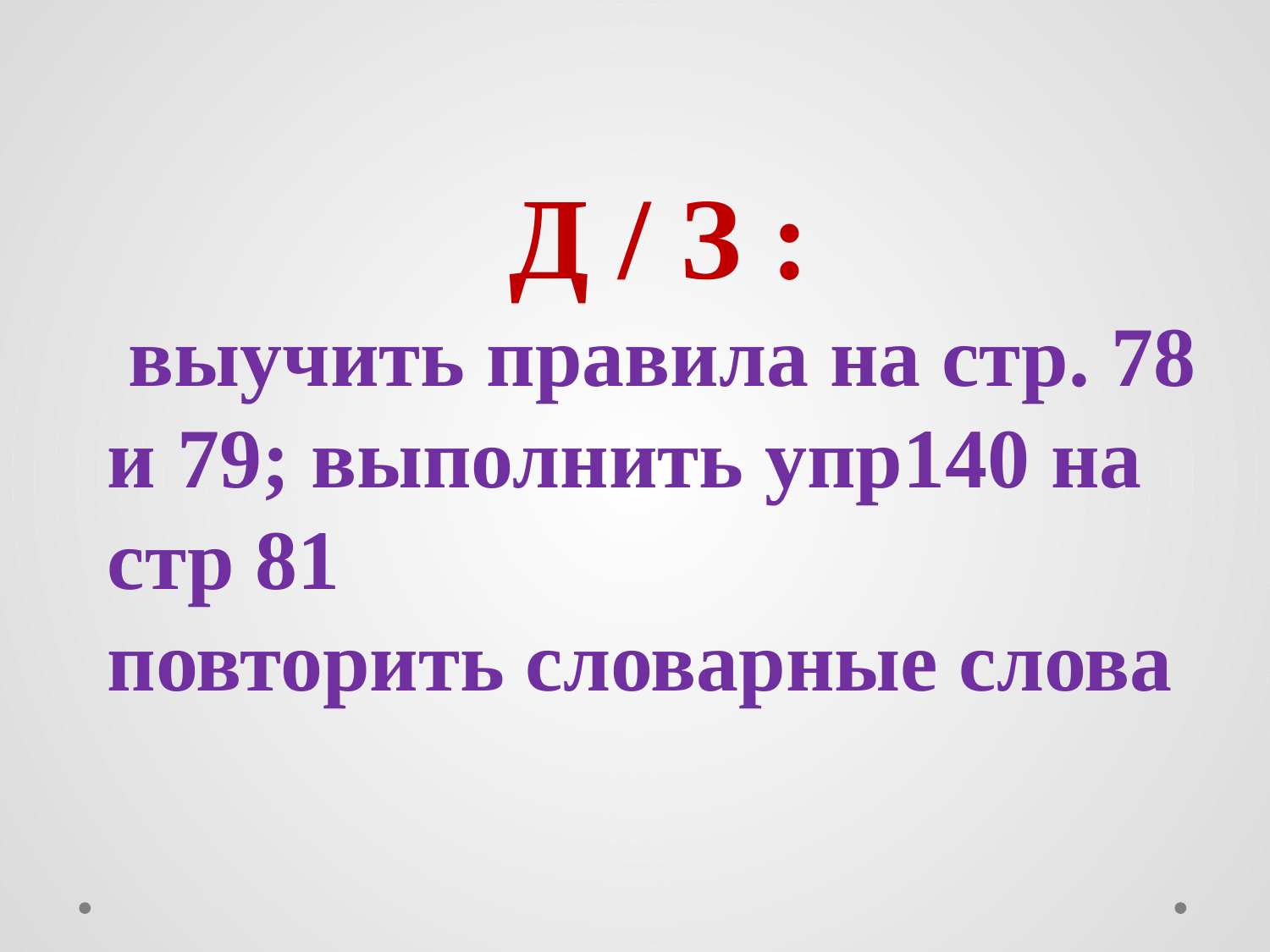

Д / З :
 выучить правила на стр. 78 и 79; выполнить упр140 на стр 81
повторить словарные слова